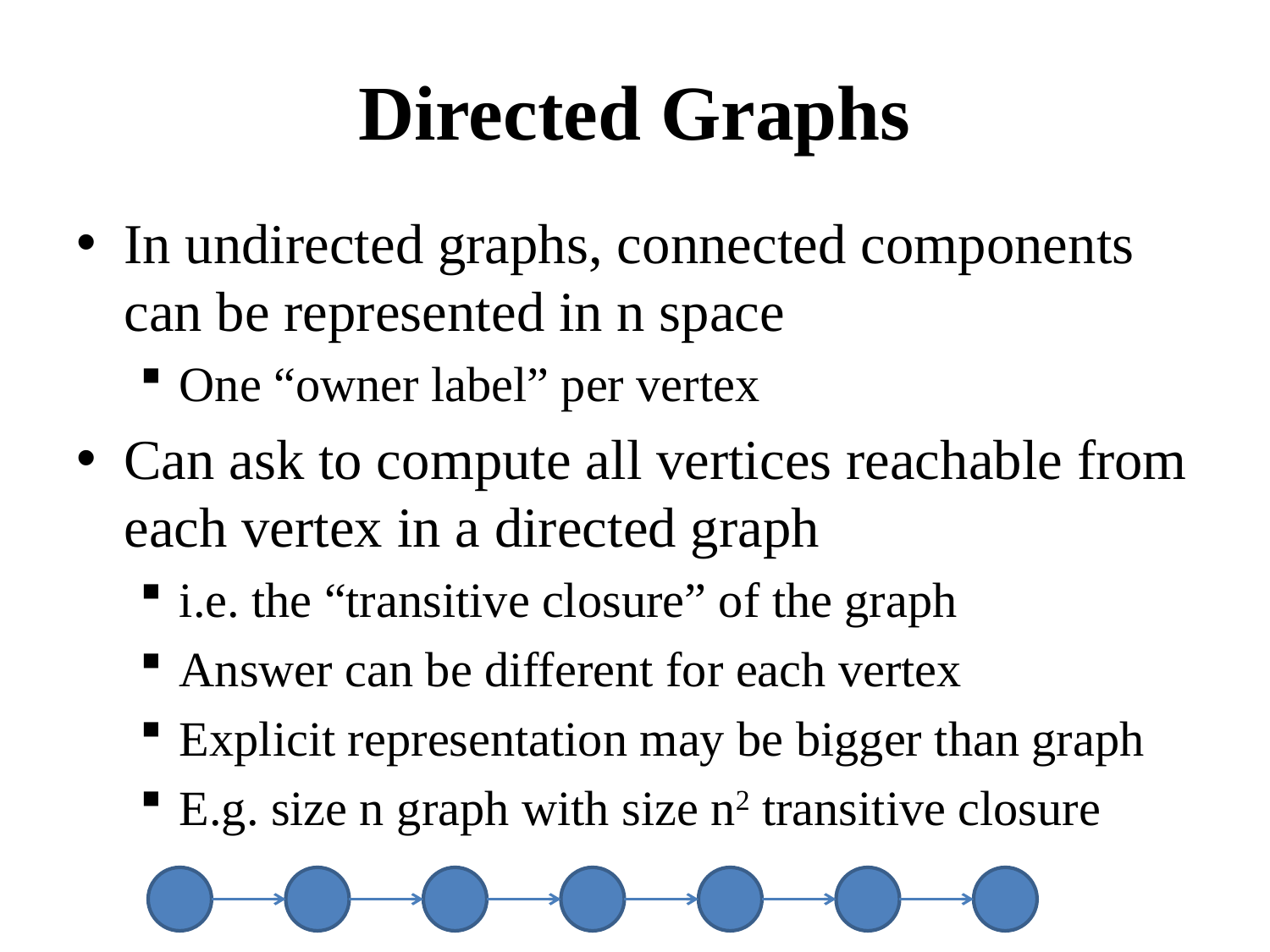

# Directed Graphs
In undirected graphs, connected components can be represented in n space
One “owner label” per vertex
Can ask to compute all vertices reachable from each vertex in a directed graph
i.e. the “transitive closure” of the graph
Answer can be different for each vertex
Explicit representation may be bigger than graph
E.g. size n graph with size n2 transitive closure